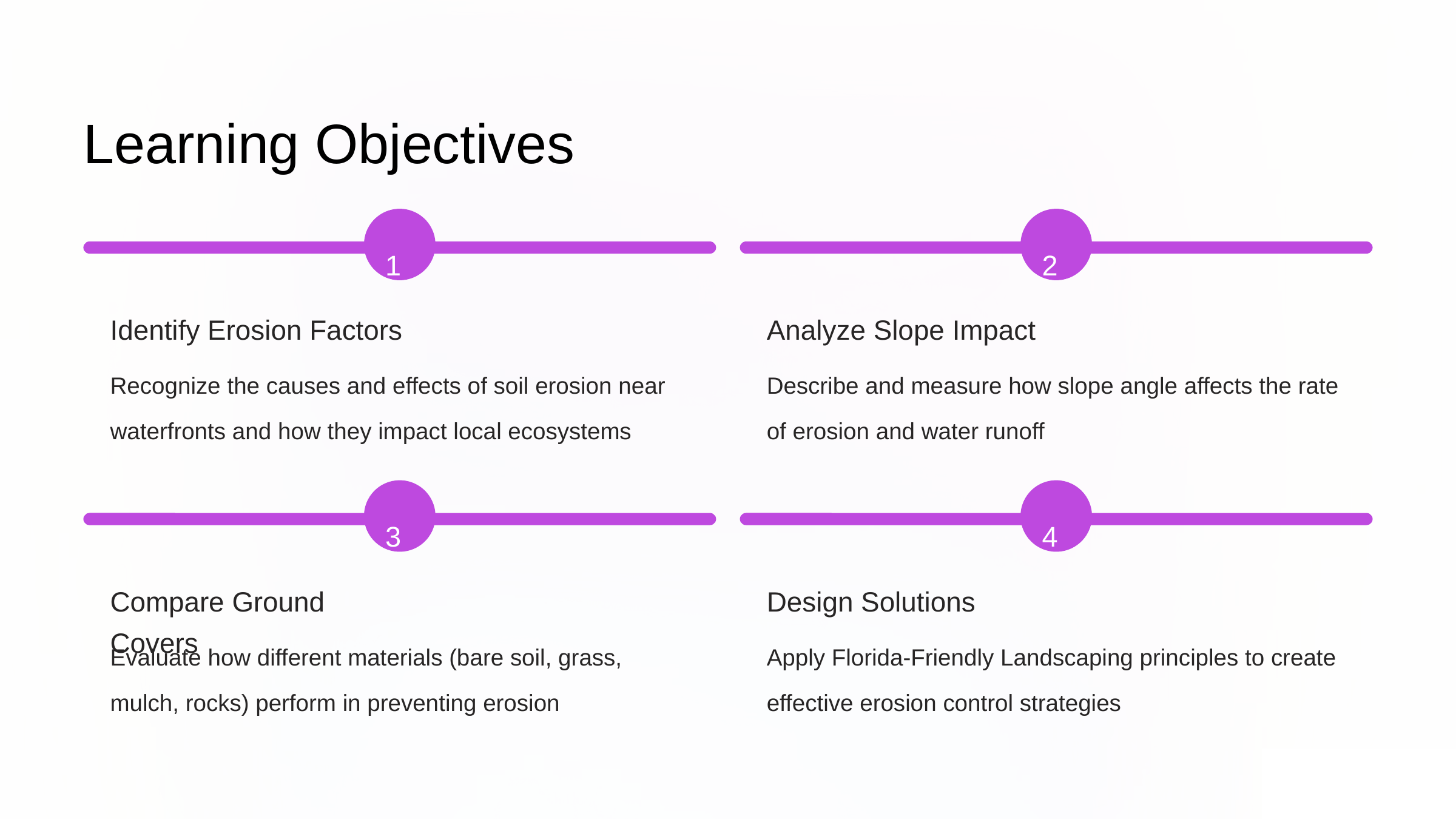

Learning Objectives

1
2

Identify Erosion Factors
Analyze Slope Impact
Recognize the causes and effects of soil erosion near waterfronts and how they impact local ecosystems
Describe and measure how slope angle affects the rate of erosion and water runoff

3
4

Compare Ground Covers
Design Solutions
Evaluate how different materials (bare soil, grass, mulch, rocks) perform in preventing erosion
Apply Florida-Friendly Landscaping principles to create effective erosion control strategies